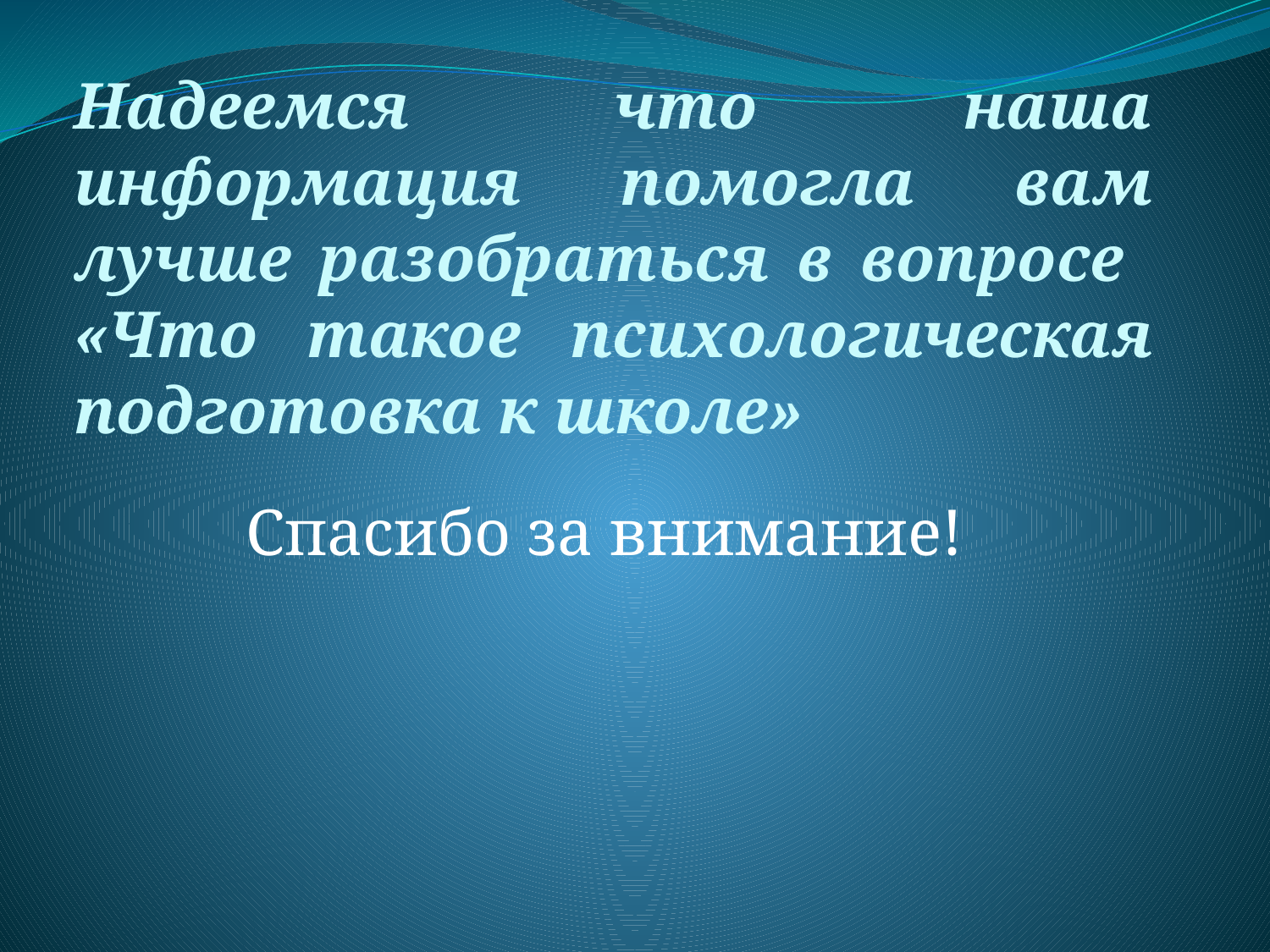

# Надеемся что наша информация помогла вам лучше разобраться в вопросе  «Что такое психологическая подготовка к школе»
Спасибо за внимание!